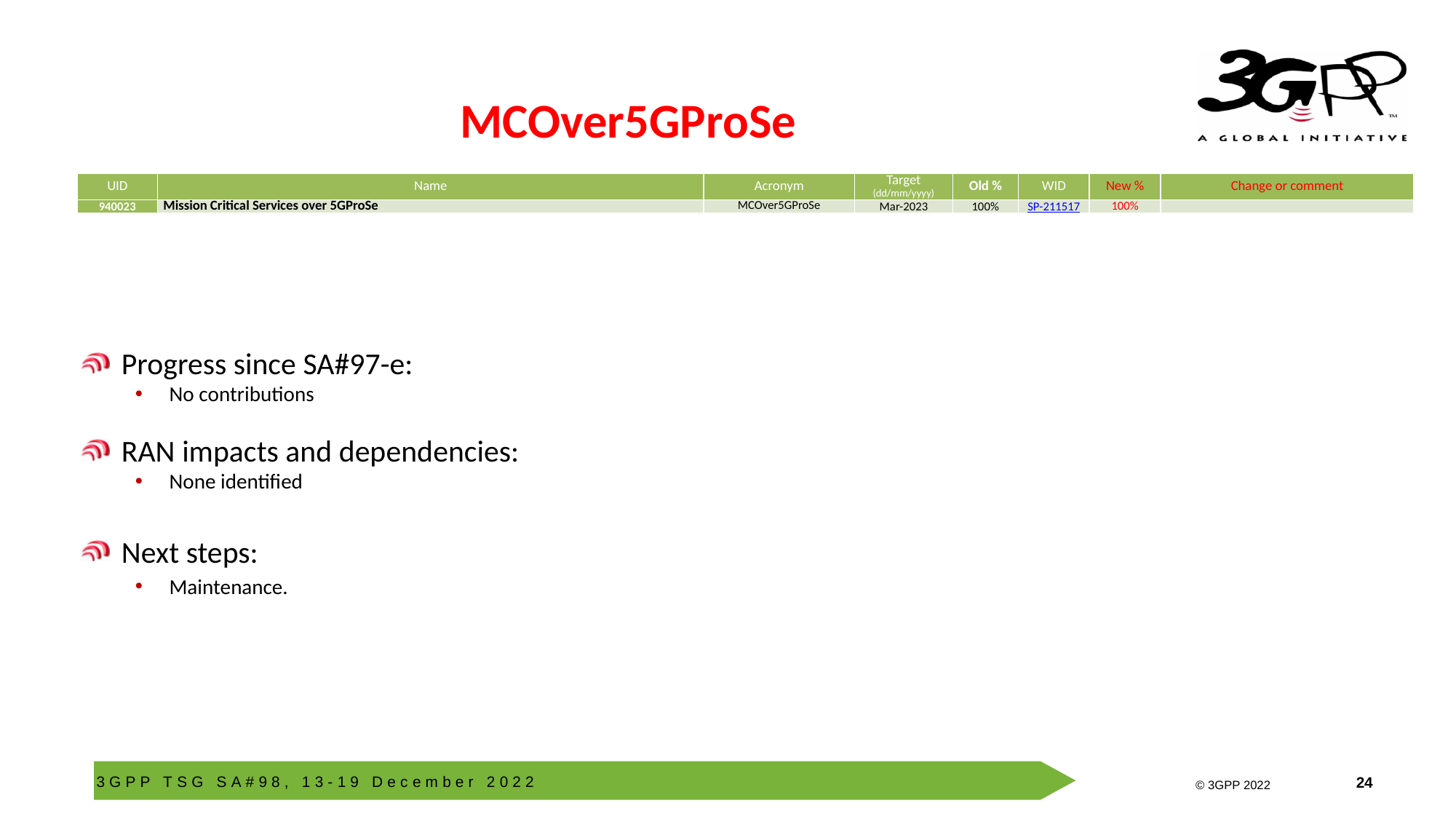

# MCOver5GProSe
| UID | Name | Acronym | Target (dd/mm/yyyy) | Old % | WID | New % | Change or comment |
| --- | --- | --- | --- | --- | --- | --- | --- |
| 940023 | Mission Critical Services over 5GProSe | MCOver5GProSe | Mar-2023 | 100% | SP-211517 | 100% |  |
Progress since SA#97-e:
No contributions

RAN impacts and dependencies:
None identified

Next steps:
Maintenance.